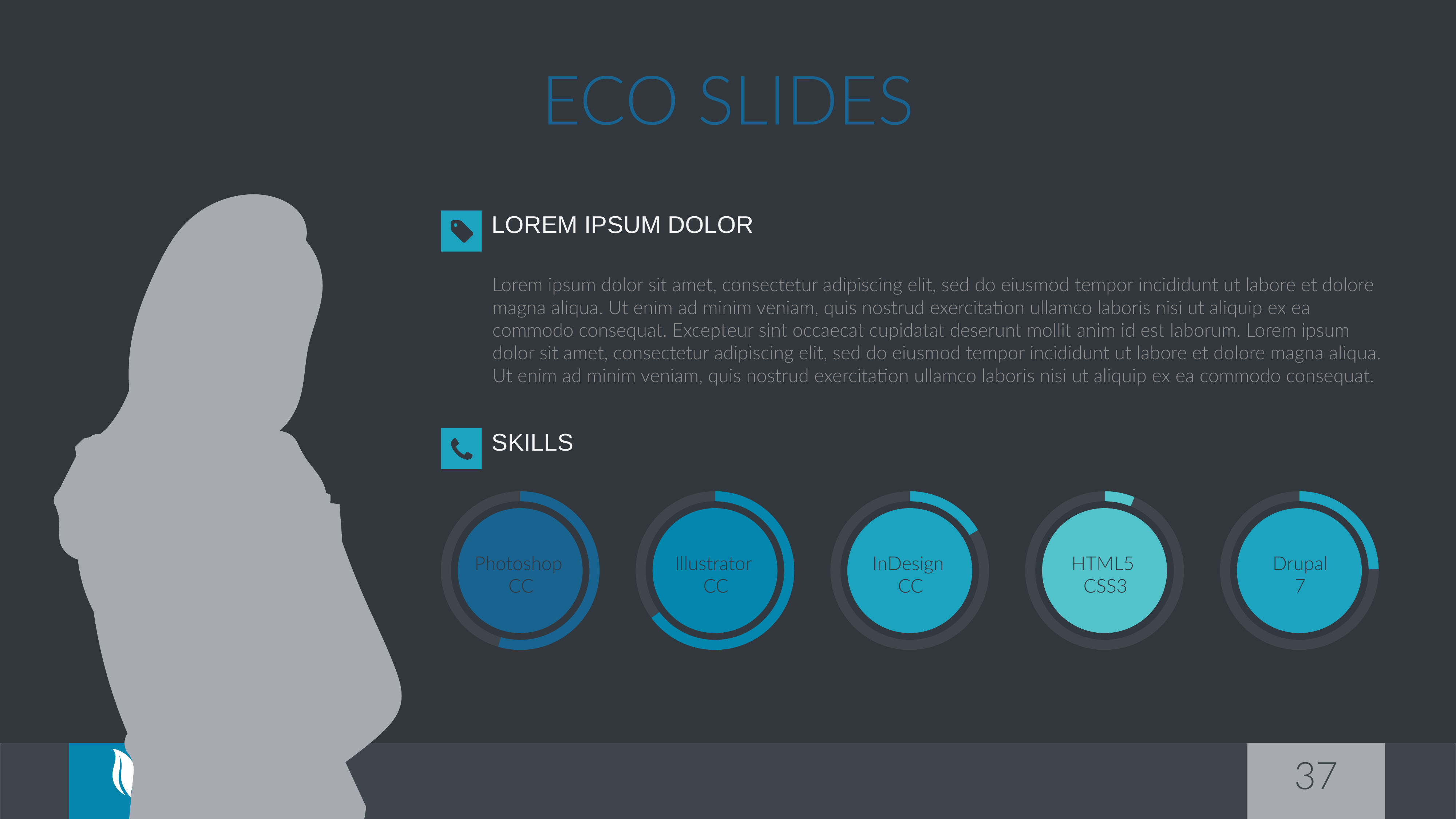

# ECO SLIDES

Lorem ipsum dolor

Lorem ipsum dolor sit amet, consectetur adipiscing elit, sed do eiusmod tempor incididunt ut labore et dolore magna aliqua. Ut enim ad minim veniam, quis nostrud exercitation ullamco laboris nisi ut aliquip ex ea commodo consequat. Excepteur sint occaecat cupidatat deserunt mollit anim id est laborum. Lorem ipsum dolor sit amet, consectetur adipiscing elit, sed do eiusmod tempor incididunt ut labore et dolore magna aliqua. Ut enim ad minim veniam, quis nostrud exercitation ullamco laboris nisi ut aliquip ex ea commodo consequat.
Skills

### Chart:

| Category | Region 1 |
|---|---|
| April | 91.0 |
| May | 76.0 |

### Chart:

| Category | Region 1 |
|---|---|
| April | 140.0 |
| May | 76.0 |

### Chart:

| Category | Region 1 |
|---|---|
| April | 15.0 |
| May | 76.0 |

### Chart:

| Category | Region 1 |
|---|---|
| April | 5.0 |
| May | 76.0 |

### Chart:

| Category | Region 1 |
|---|---|
| April | 25.0 |
| May | 76.0 |

Photoshop
CC
Illustrator
CC
InDesign
CC
HTML5
CSS3
Drupal
7
37